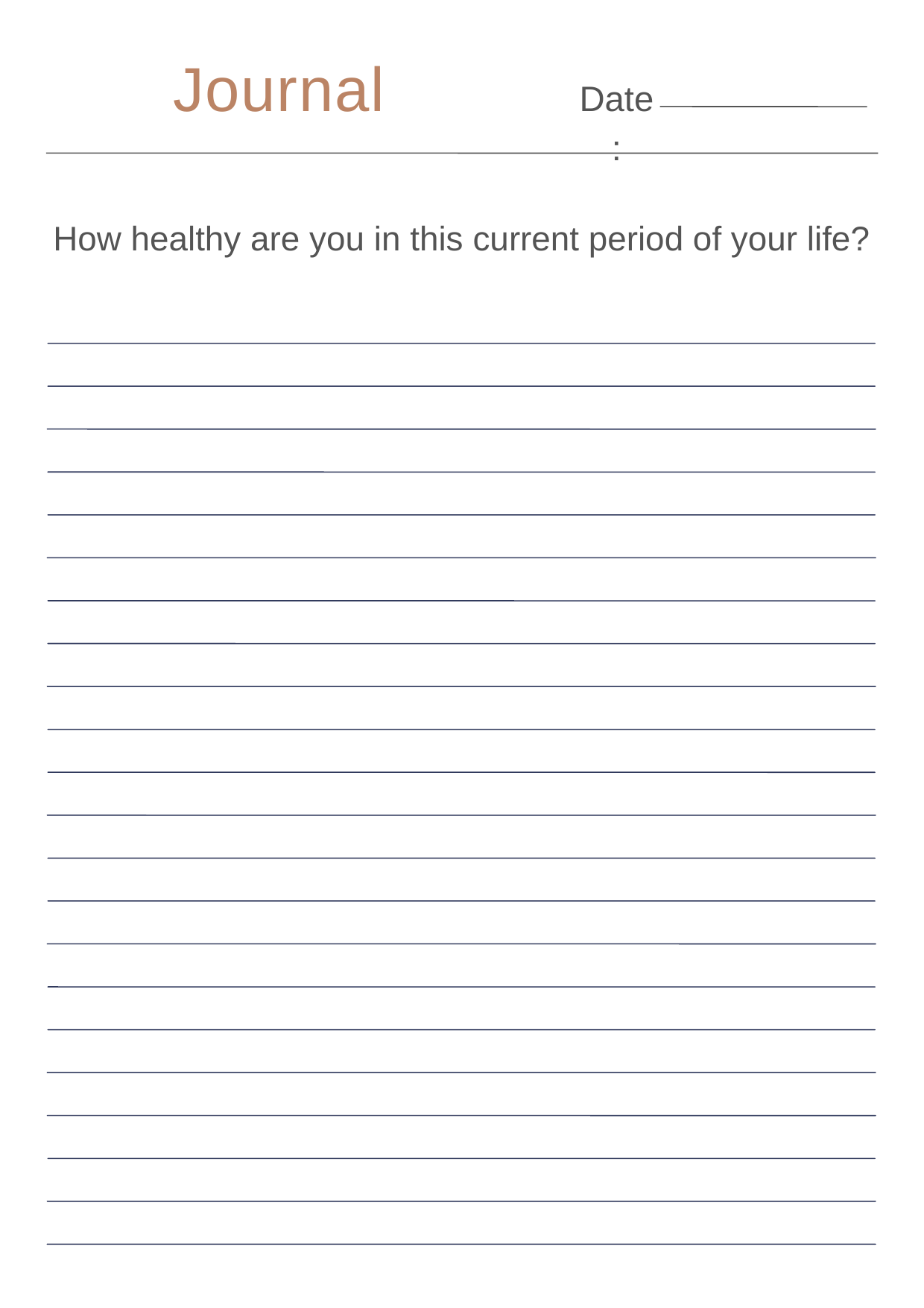

Journal
Date:

How healthy are you in this current period of your life?